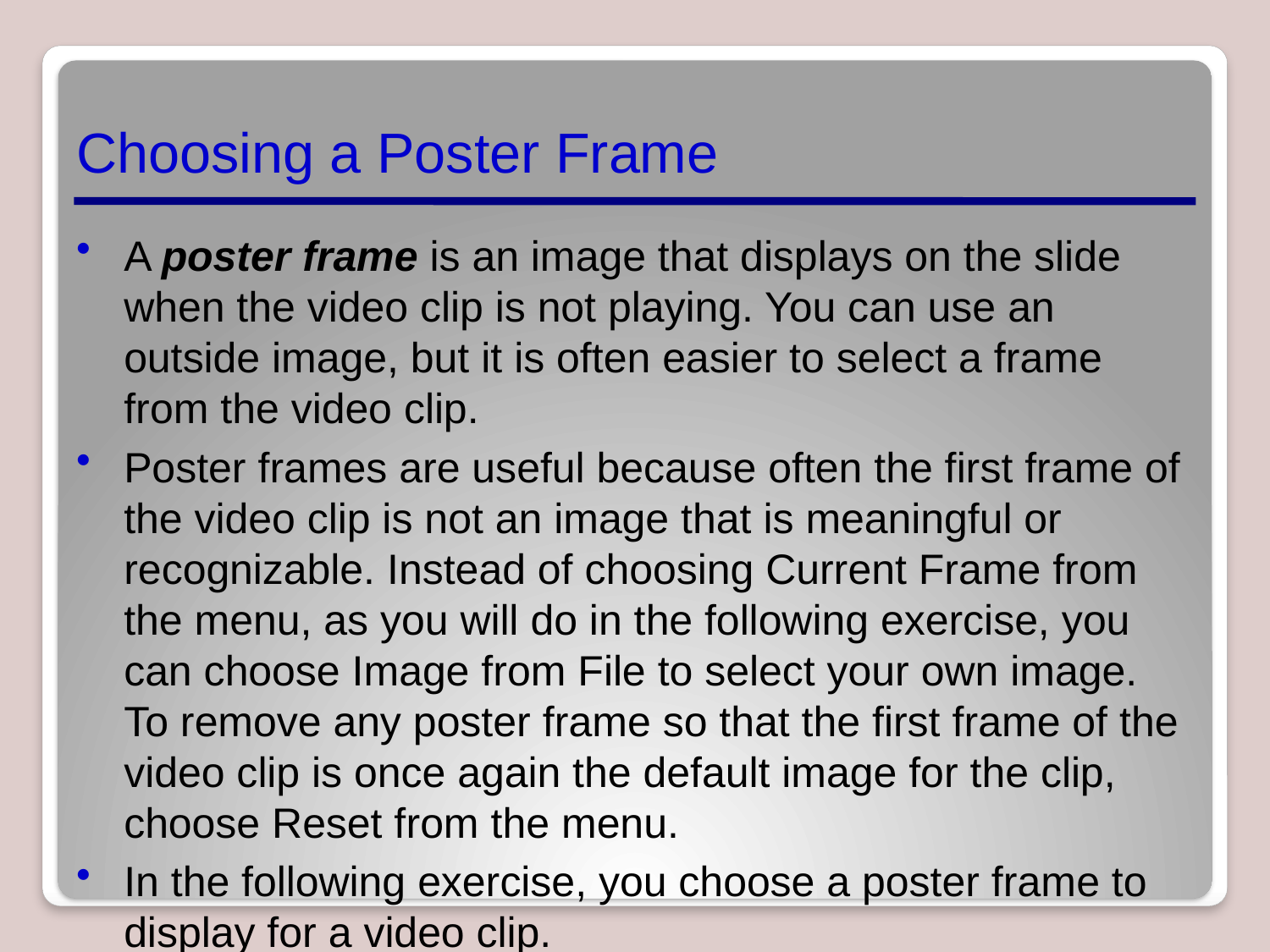

# Choosing a Poster Frame
A poster frame is an image that displays on the slide when the video clip is not playing. You can use an outside image, but it is often easier to select a frame from the video clip.
Poster frames are useful because often the first frame of the video clip is not an image that is meaningful or recognizable. Instead of choosing Current Frame from the menu, as you will do in the following exercise, you can choose Image from File to select your own image. To remove any poster frame so that the first frame of the video clip is once again the default image for the clip, choose Reset from the menu.
In the following exercise, you choose a poster frame to display for a video clip.